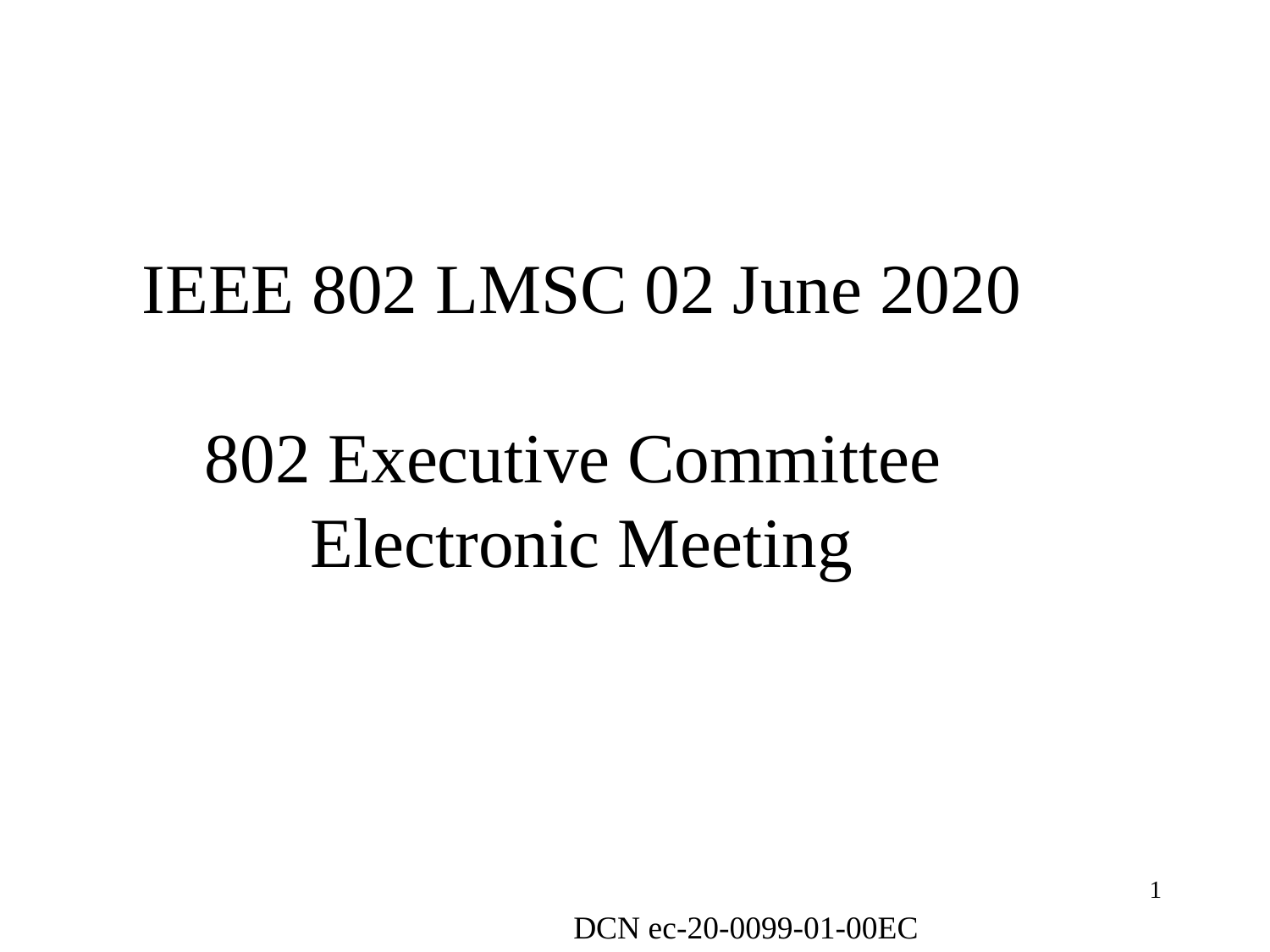

# IEEE 802 LMSC 02 June 2020 802 Executive Committee Electronic Meeting
1
DCN ec-20-0099-01-00EC